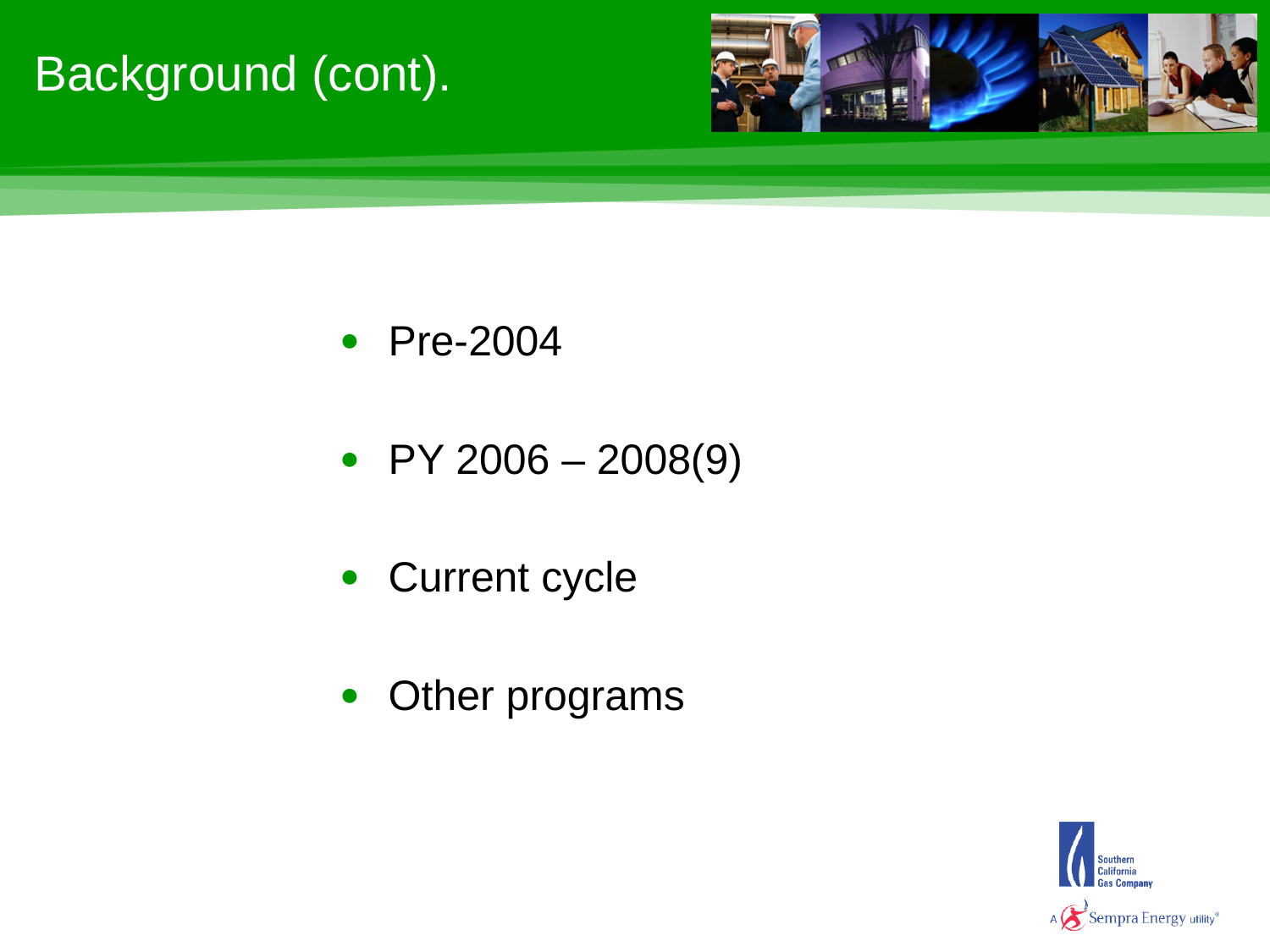

Background (cont).
Pre-2004

PY 2006 – 2008(9)

Current cycle

Other programs